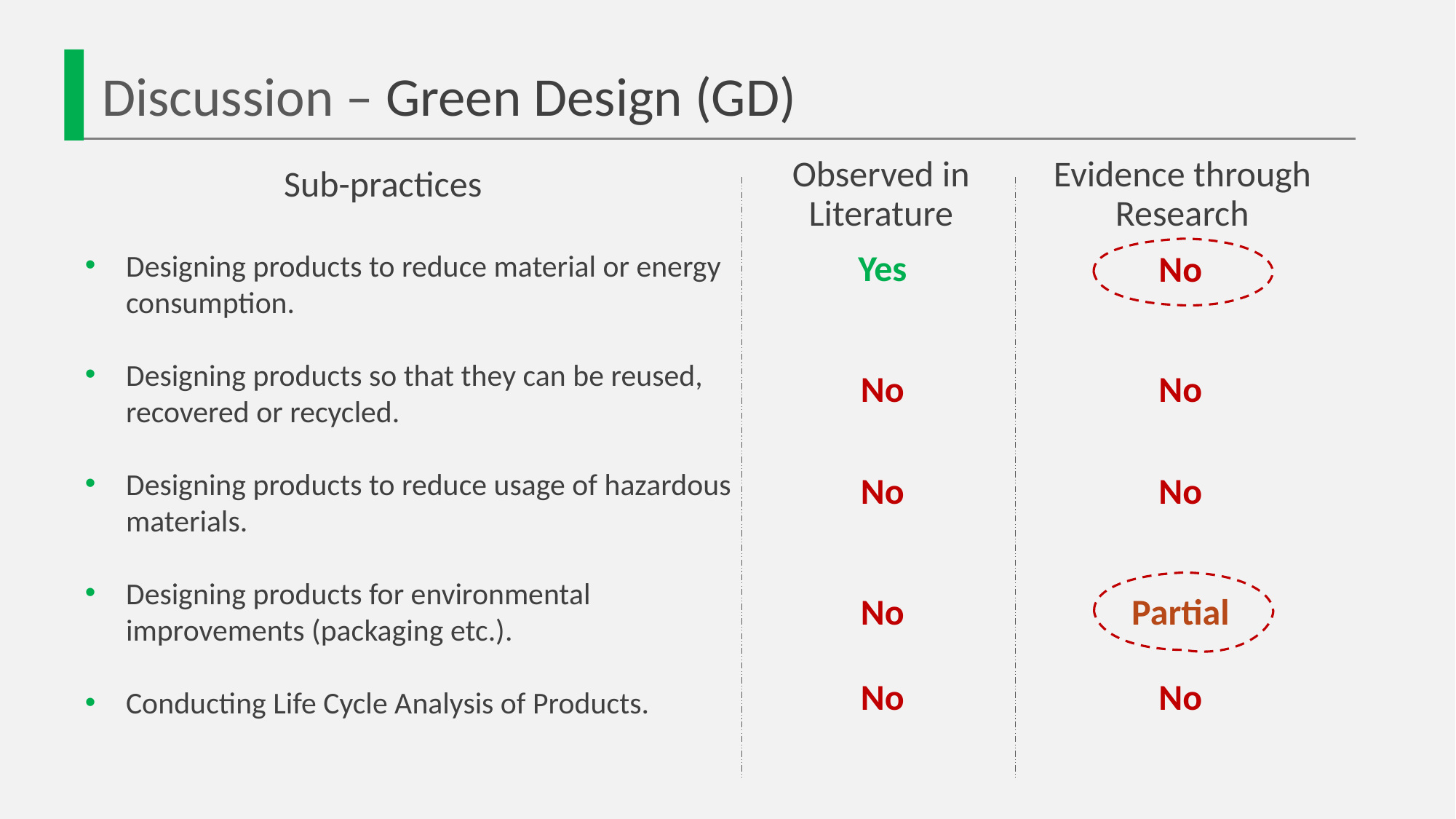

Discussion – Green Design (GD)

Sub-practices
Observed in Literature
Evidence through Research
Designing products to reduce material or energy consumption.

Designing products so that they can be reused, recovered or recycled.

Designing products to reduce usage of hazardous materials.

Designing products for environmental improvements (packaging etc.).

Conducting Life Cycle Analysis of Products.

Yes
No
No
No
No
No

No
Partial
No
No